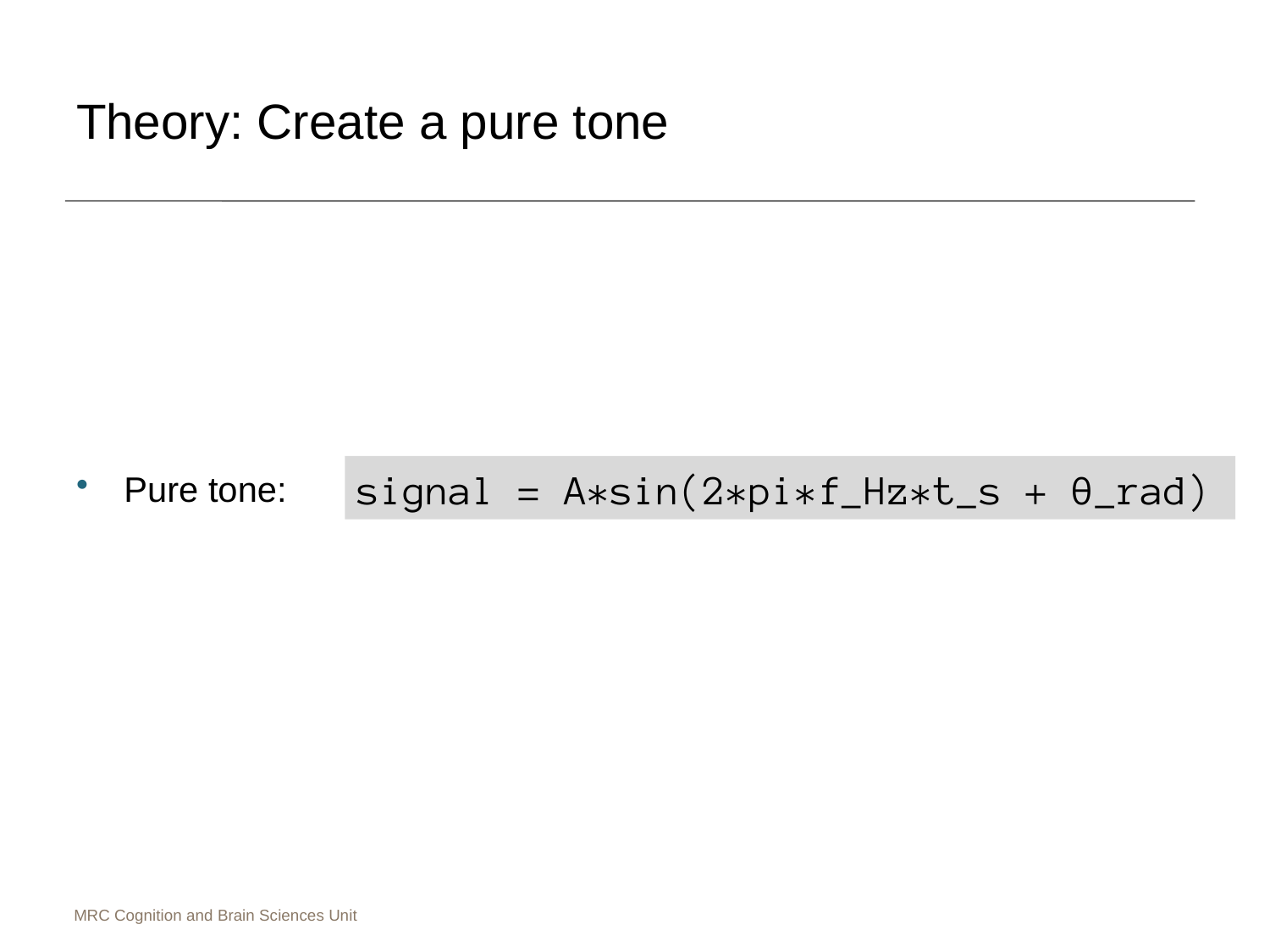

# Theory: Create a pure tone

Pure tone:
signal = A*sin(2*pi*f_Hz*t_s + θ_rad)